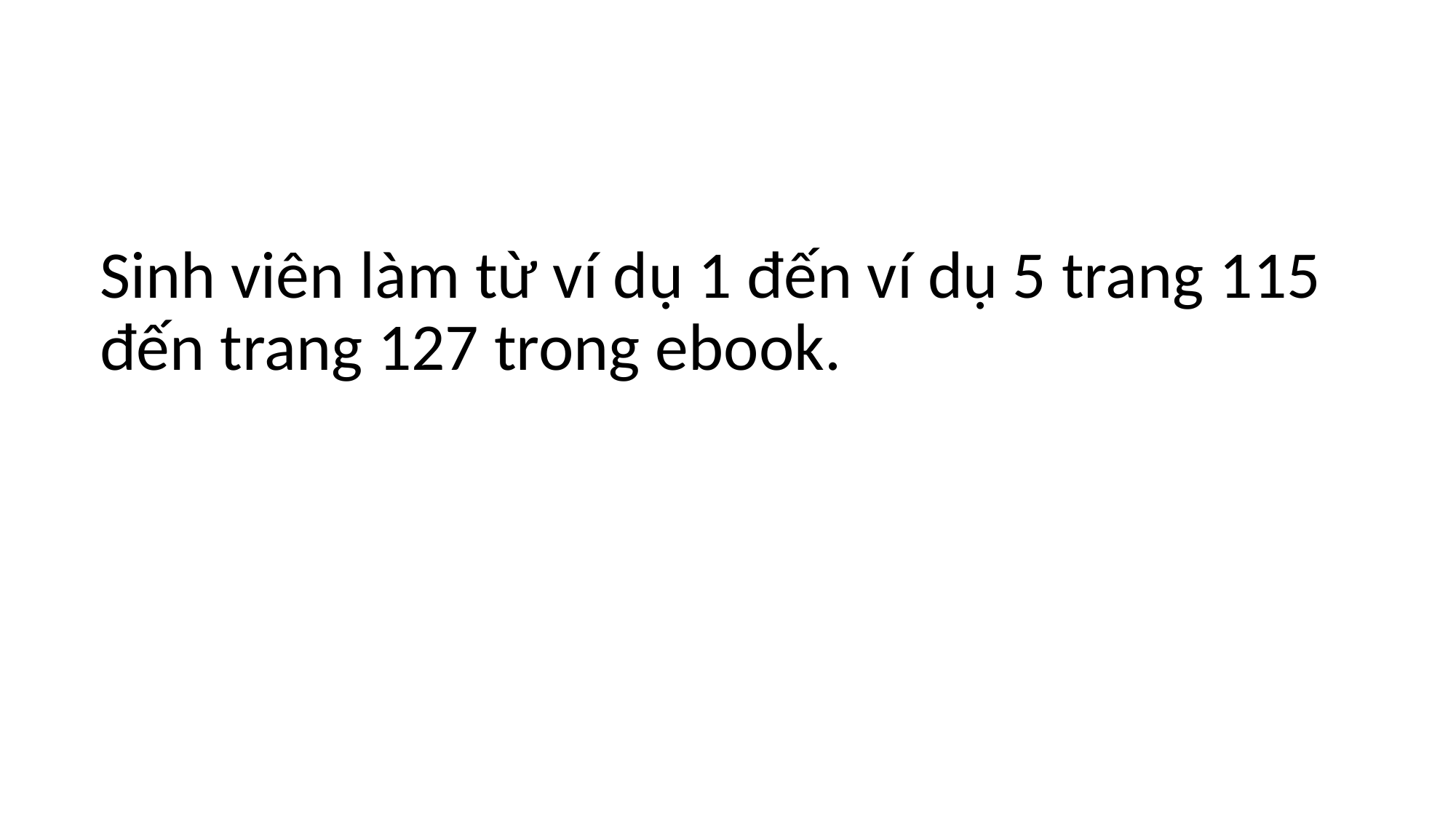

# Sinh viên làm từ ví dụ 1 đến ví dụ 5 trang 115 đến trang 127 trong ebook.